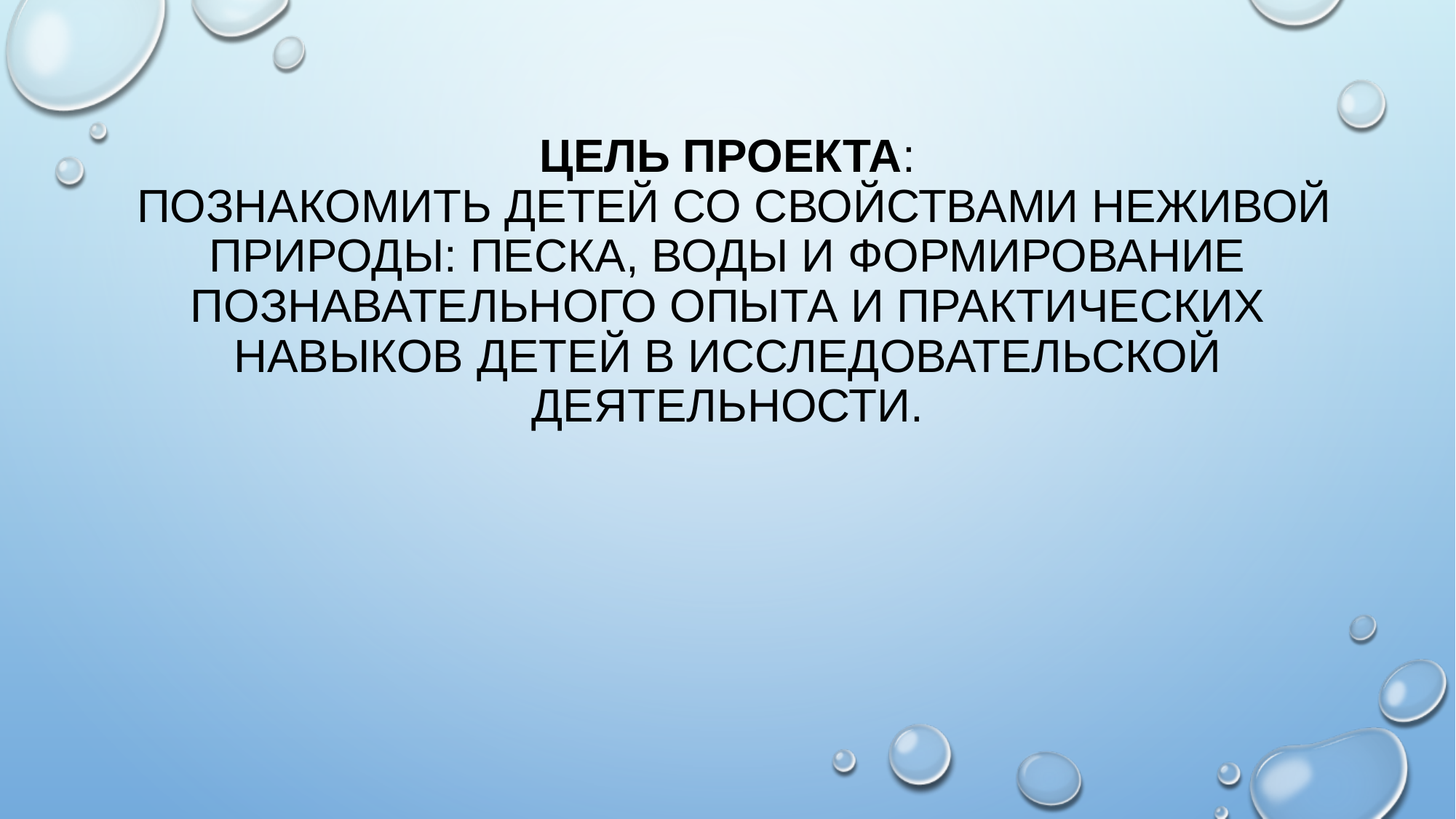

# Цель проекта: познакомить детей со свойствами неживой природы: песка, воды и формирование познавательного опыта и практических навыков детей в исследовательской деятельности.